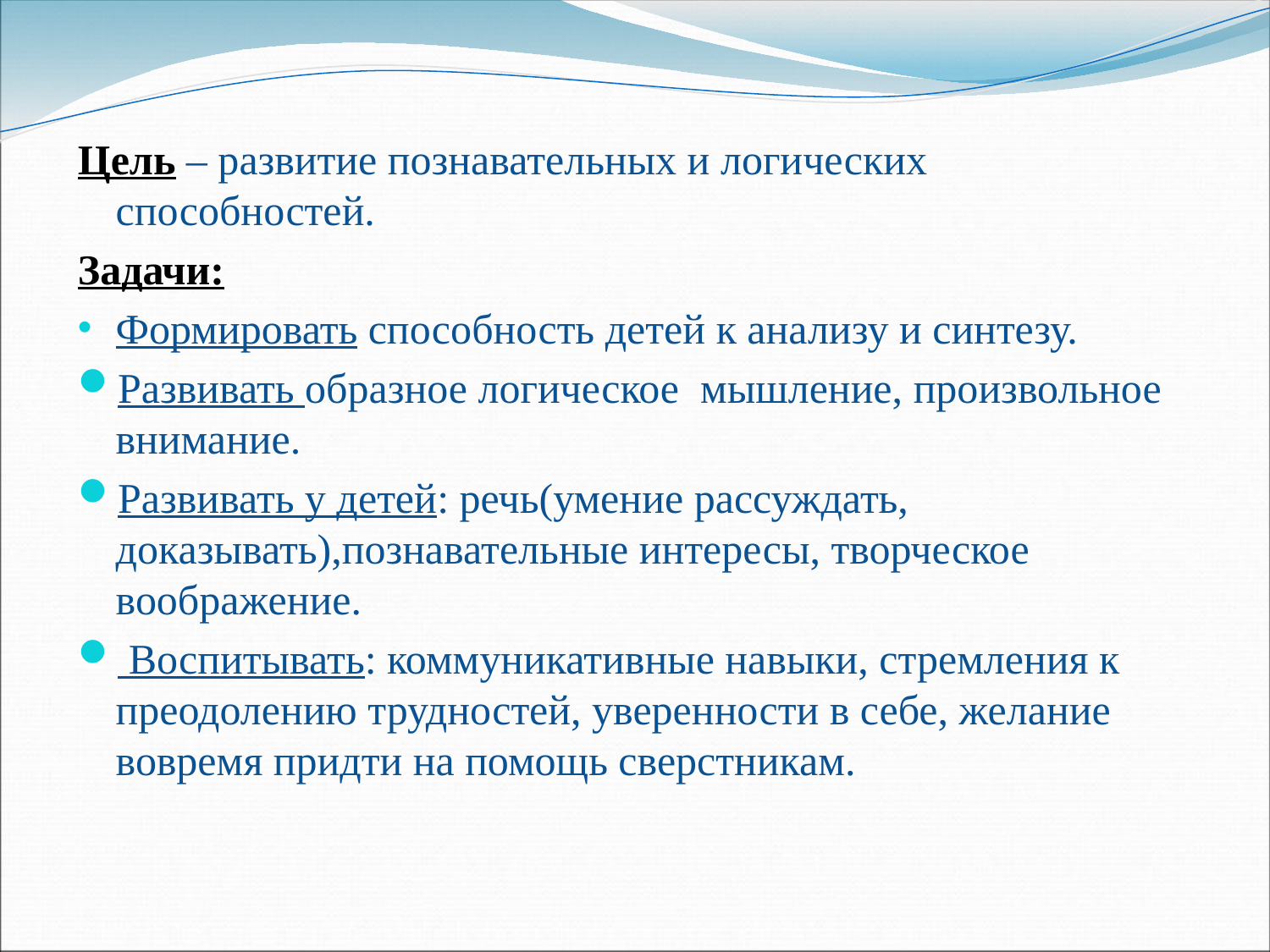

Цель – развитие познавательных и логических способностей.
Задачи:
Формировать способность детей к анализу и синтезу.
Развивать образное логическое  мышление, произвольное внимание.
Развивать у детей: речь(умение рассуждать, доказывать),познавательные интересы, творческое воображение.
 Воспитывать: коммуникативные навыки, стремления к преодолению трудностей, уверенности в себе, желание вовремя придти на помощь сверстникам.